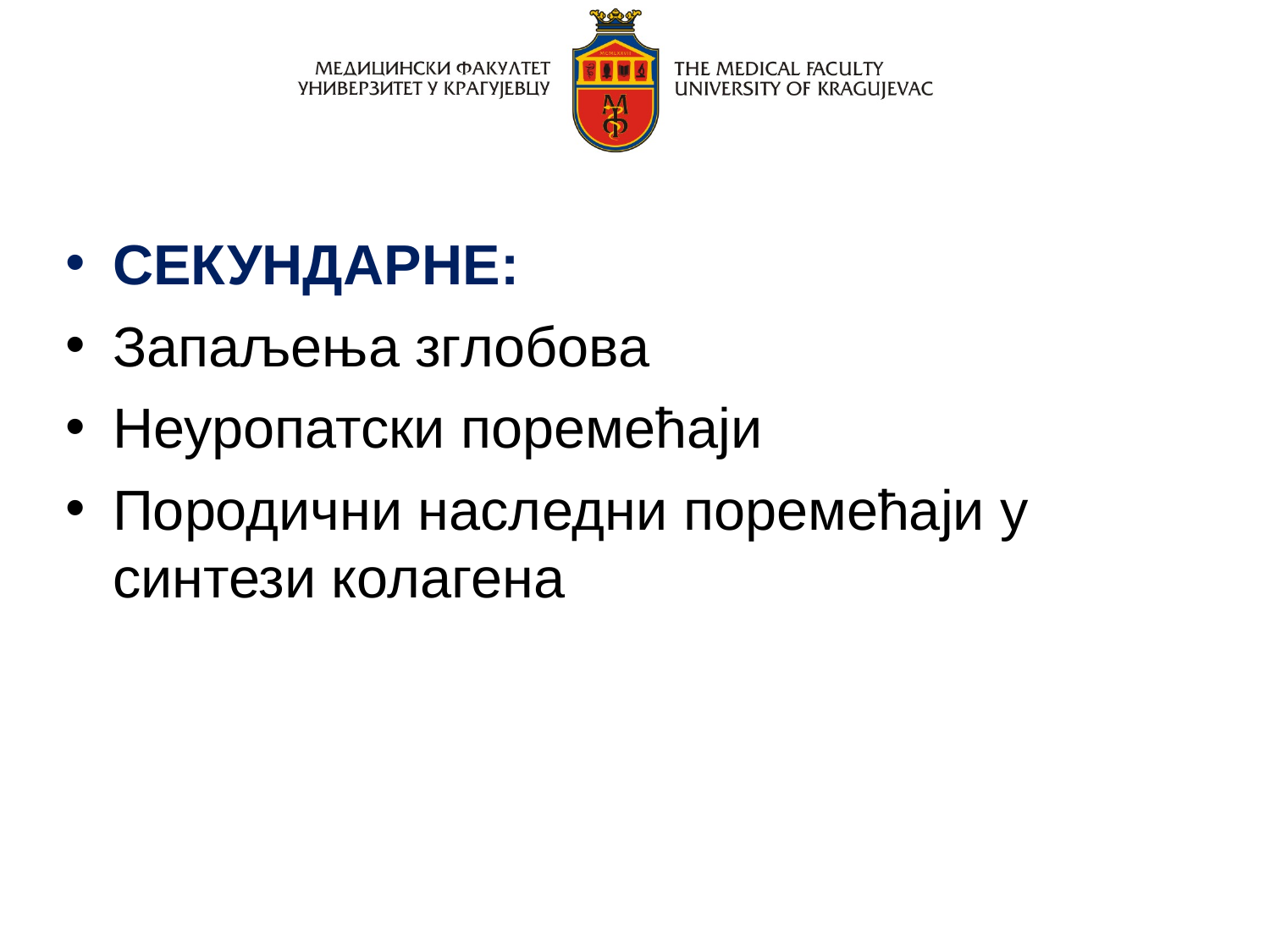

СЕКУНДАРНЕ:
Запаљења зглобова
Неуропатски поремећаји
Породични наследни поремећаји у синтези колагена